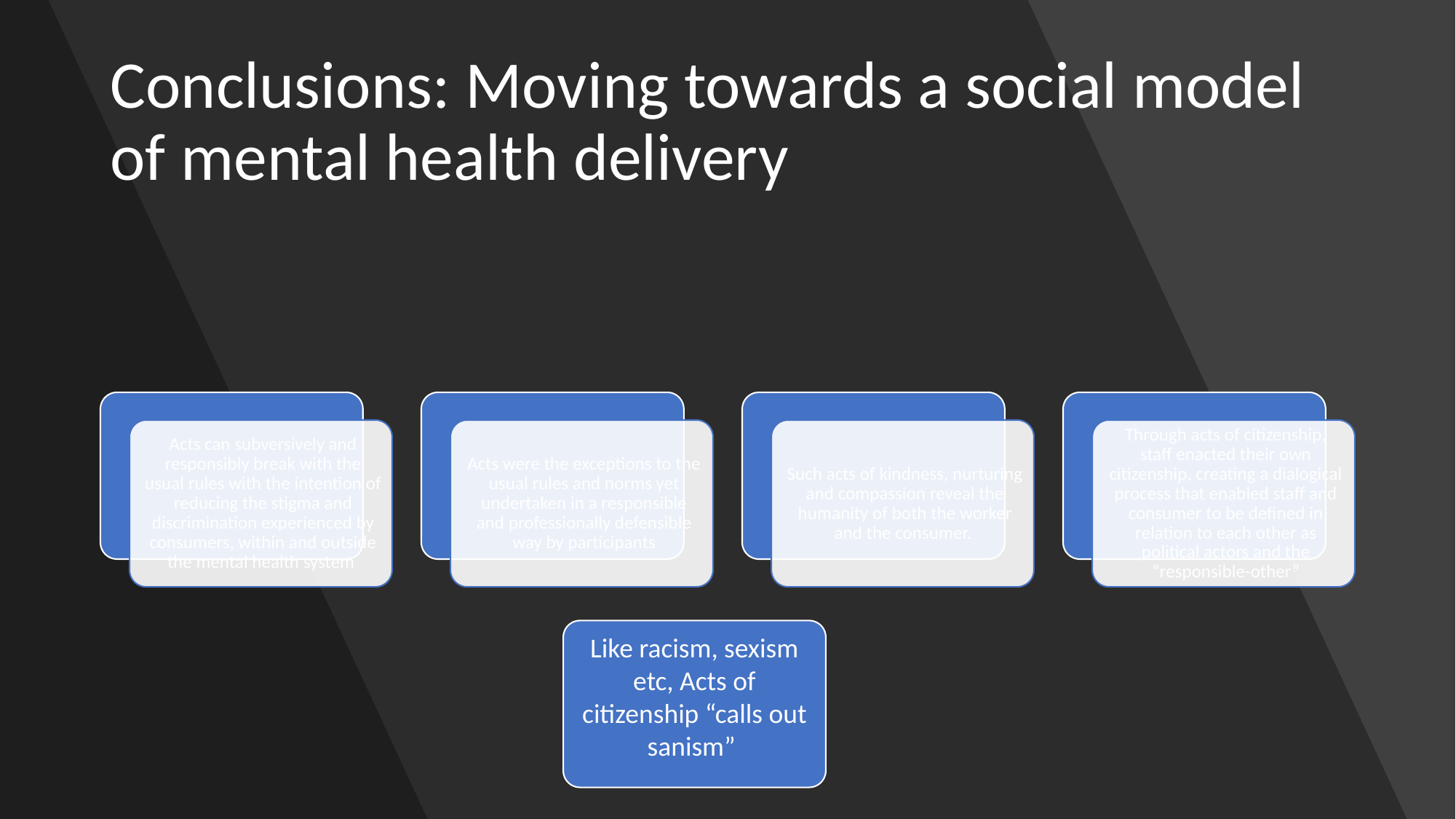

# Conclusions: Moving towards a social model of mental health delivery
Acts can subversively and responsibly break with the usual rules with the intention of reducing the stigma and discrimination experienced by consumers, within and outside the mental health system
Acts were the exceptions to the usual rules and norms yet undertaken in a responsible and professionally defensible way by participants
Such acts of kindness, nurturing and compassion reveal the humanity of both the worker and the consumer.
Through acts of citizenship, staff enacted their own citizenship, creating a dialogical process that enabled staff and consumer to be defined in relation to each other as political actors and the “responsible-other”
Like racism, sexism etc, Acts of citizenship “calls out sanism”